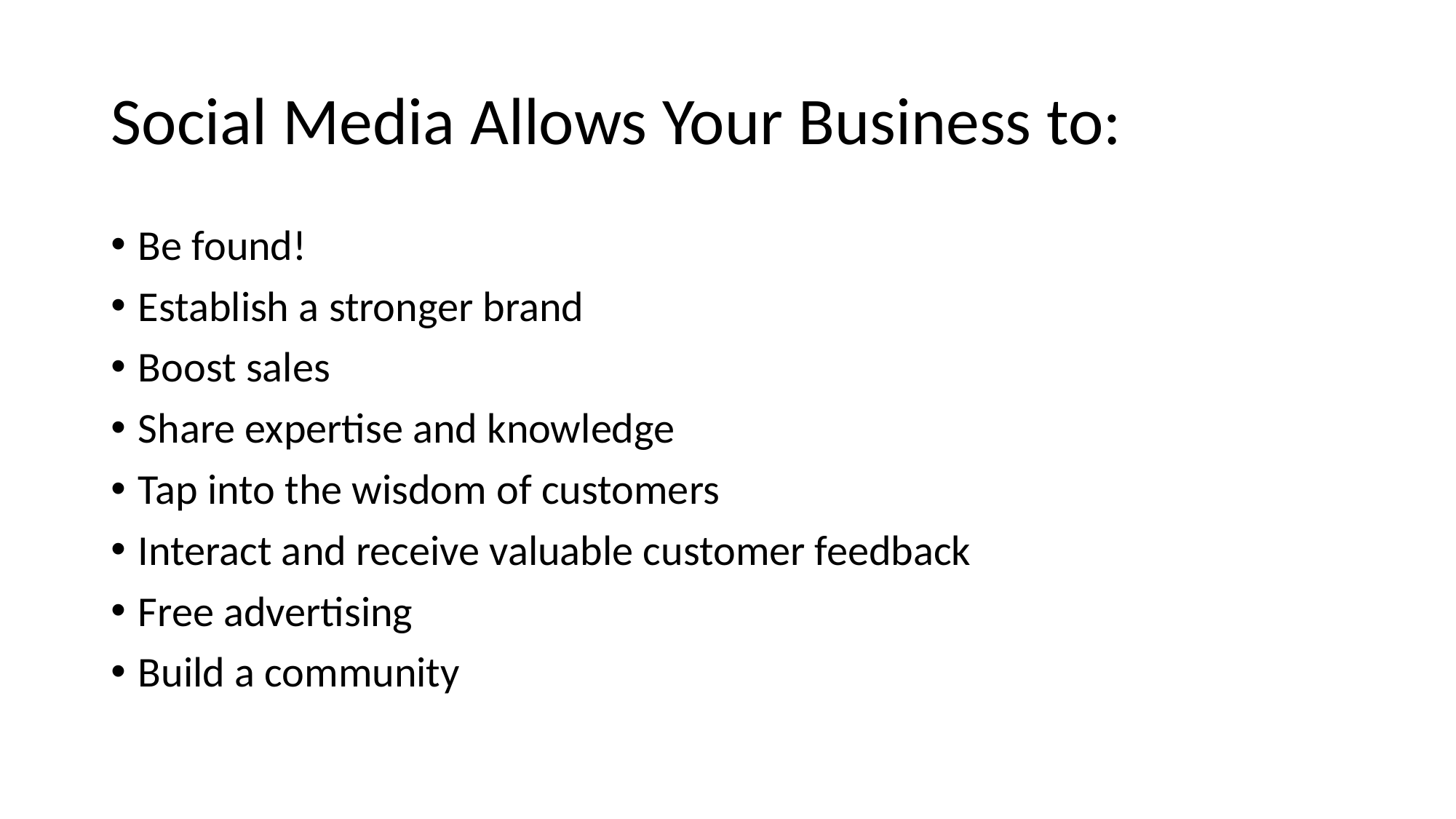

# Social Media Allows Your Business to:
Be found!
Establish a stronger brand
Boost sales
Share expertise and knowledge
Tap into the wisdom of customers
Interact and receive valuable customer feedback
Free advertising
Build a community